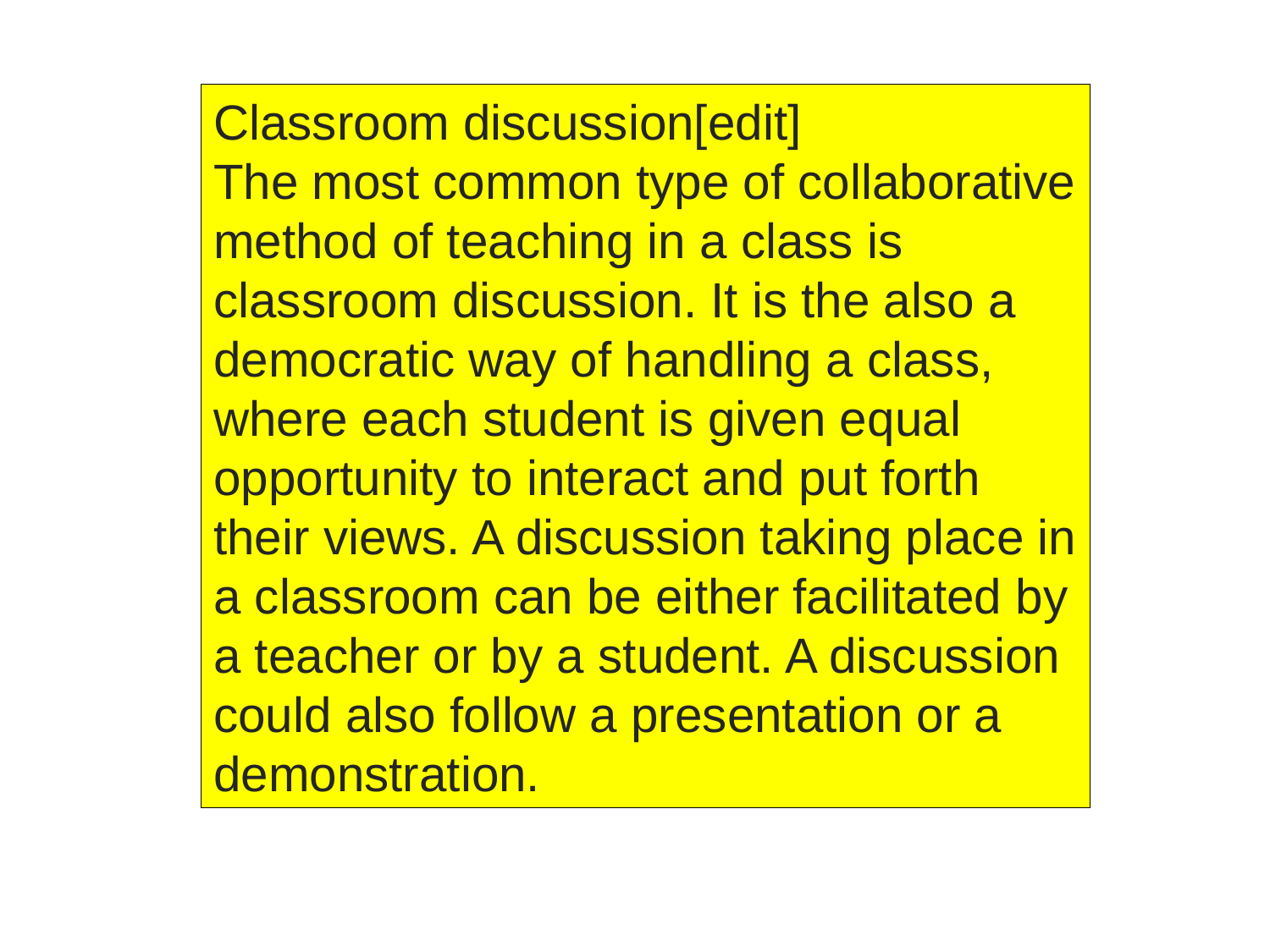

Classroom discussion[edit]
The most common type of collaborative method of teaching in a class is classroom discussion. It is the also a democratic way of handling a class, where each student is given equal opportunity to interact and put forth their views. A discussion taking place in a classroom can be either facilitated by a teacher or by a student. A discussion could also follow a presentation or a demonstration.